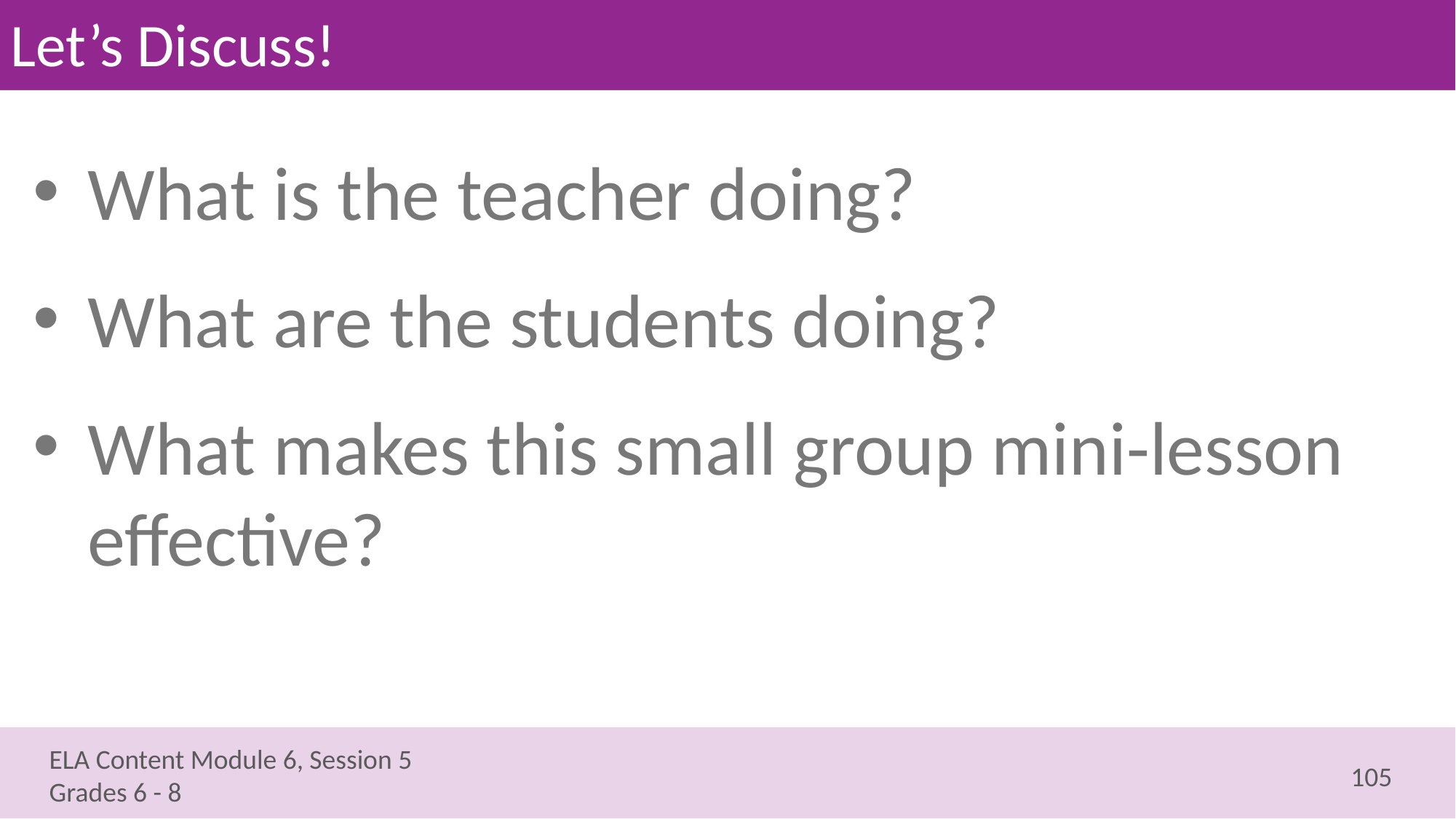

Let’s Discuss!
What is the teacher doing?

What are the students doing?

What makes this small group mini-lesson effective?
105